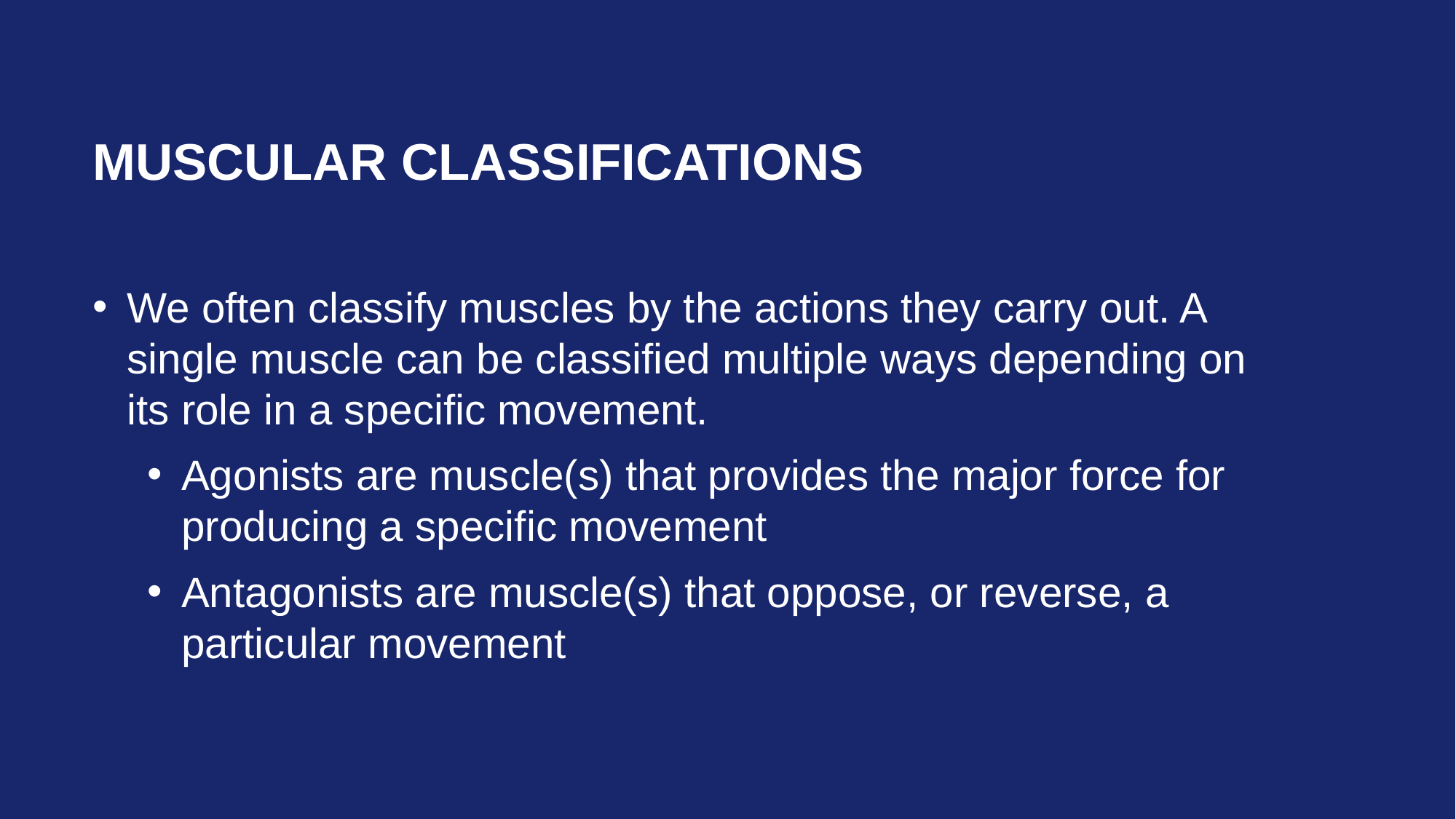

# Muscular classifications
We often classify muscles by the actions they carry out. A single muscle can be classified multiple ways depending on its role in a specific movement.
Agonists are muscle(s) that provides the major force for producing a specific movement
Antagonists are muscle(s) that oppose, or reverse, a particular movement